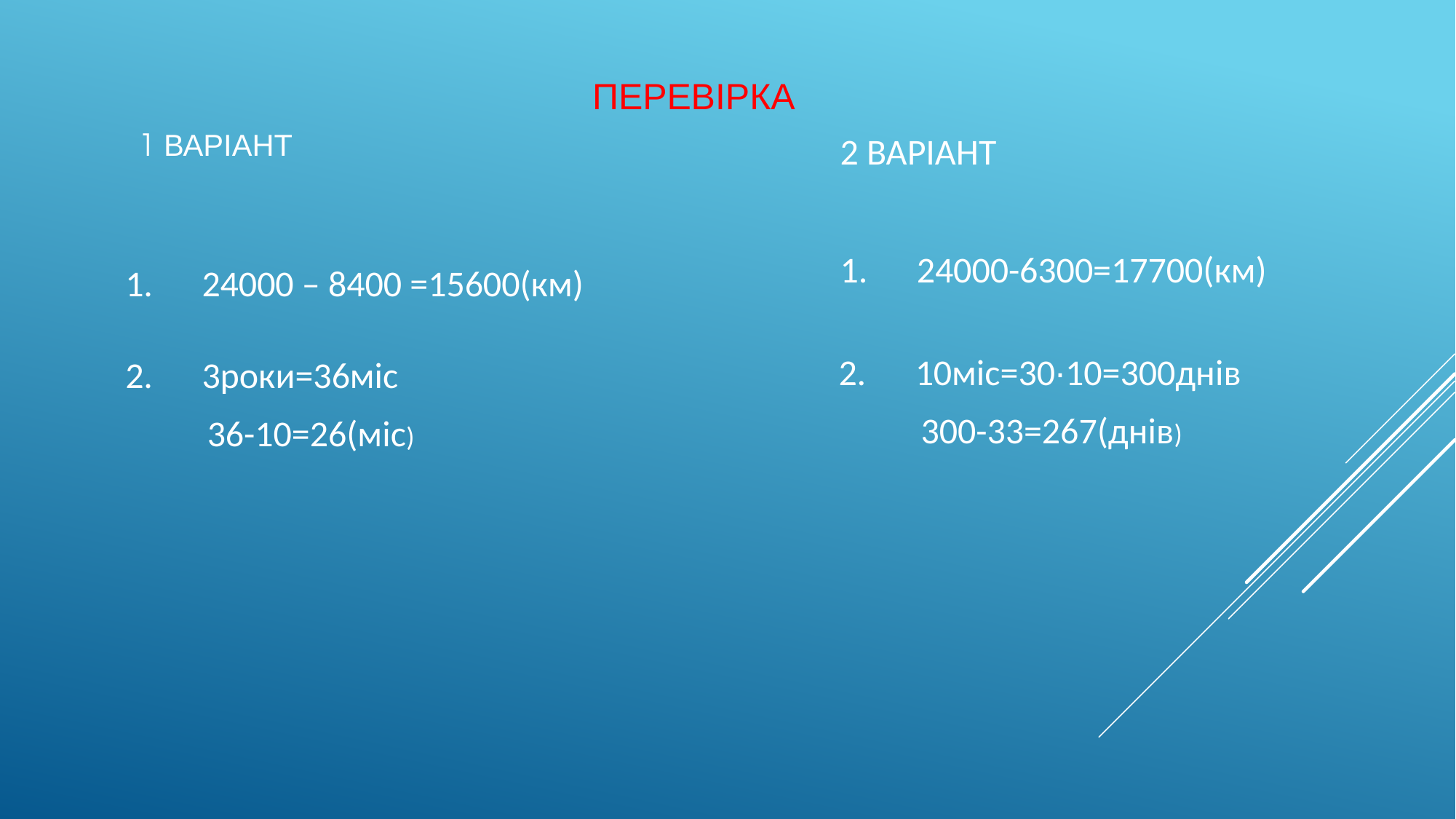

ПЕРЕВІРКА
1 ВАРІАНТ
2 ВАРІАНТ

1.      24000-6300=17700(км)

1.      24000 – 8400 =15600(км)

2.      3роки=36міс
          36-10=26(міс)

                                 2.      10міс=30∙10=300днів
                                                         300-33=267(днів)